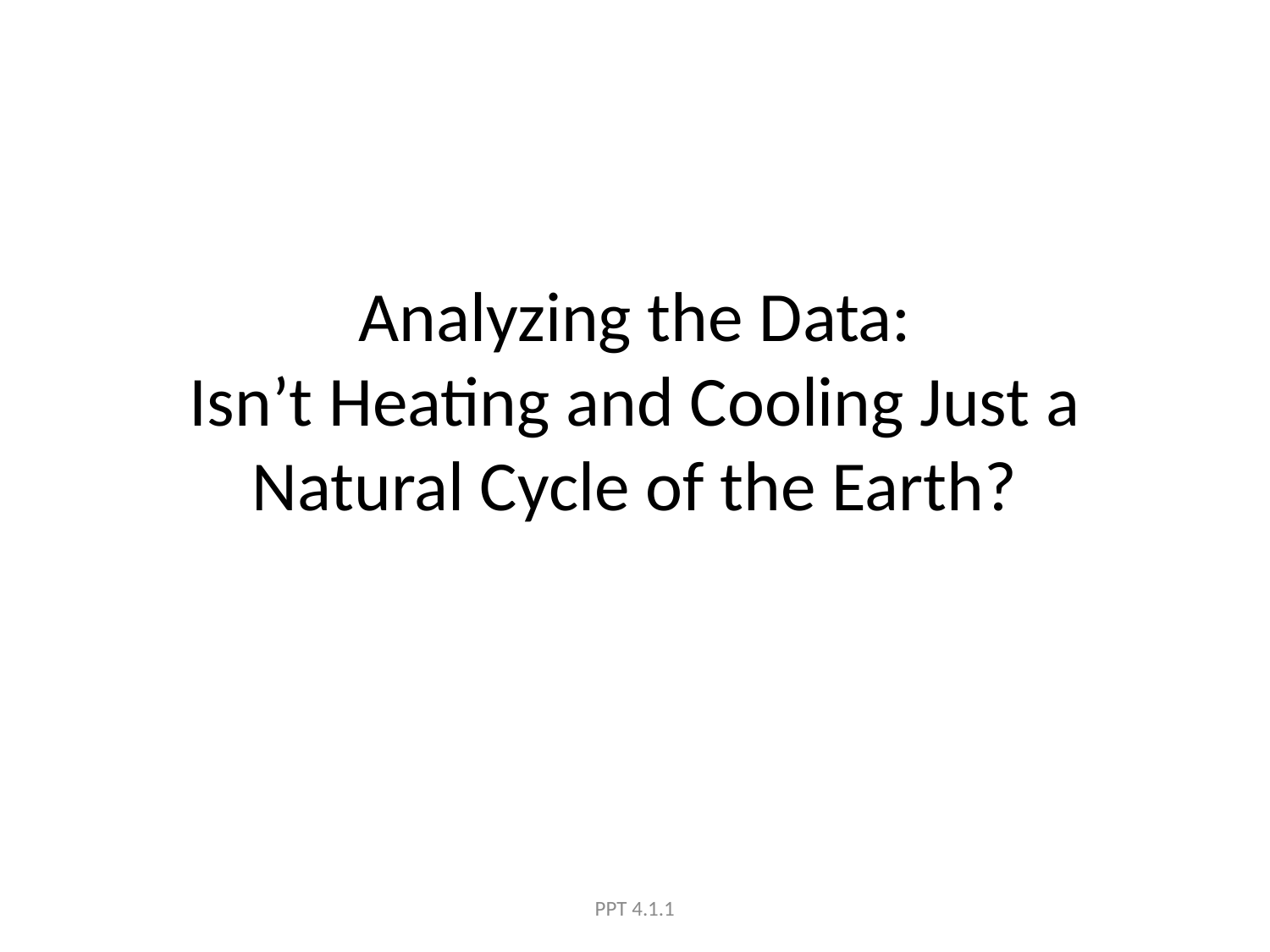

# Analyzing the Data: Isn’t Heating and Cooling Just a Natural Cycle of the Earth?
PPT 4.1.1